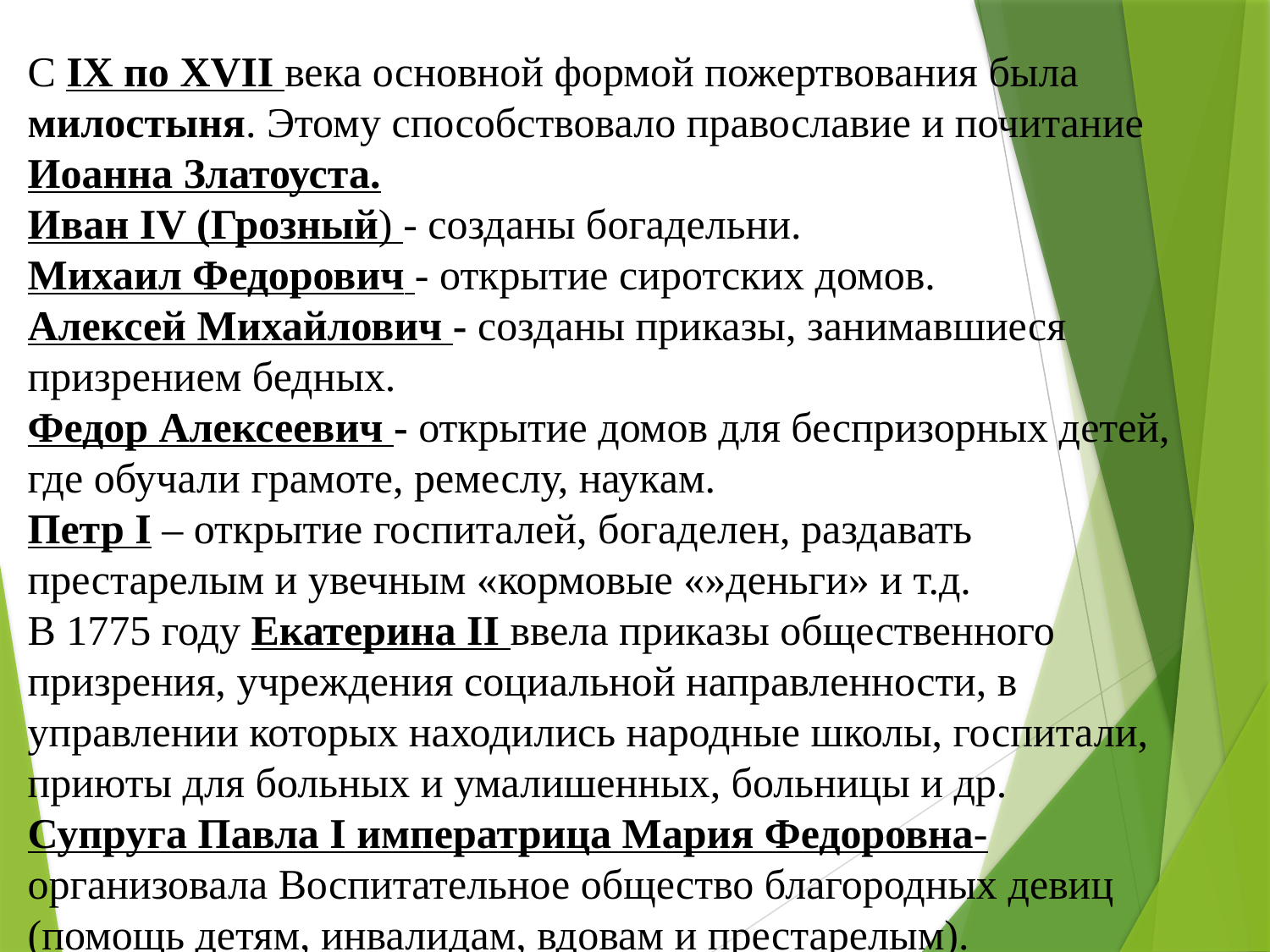

# С IX по XVII века основной формой пожертвования была милостыня. Этому способствовало православие и почитание Иоанна Златоуста.  Иван IV (Грозный) - созданы богадельни. Михаил Федорович - открытие сиротских домов. Алексей Михайлович - созданы приказы, занимавшиеся призрением бедных. Федор Алексеевич - открытие домов для беспризорных детей, где обучали грамоте, ремеслу, наукам. Петр I – открытие госпиталей, богаделен, раздавать престарелым и увечным «кормовые «»деньги» и т.д. В 1775 году Екатерина II ввела приказы общественного призрения, учреждения социальной направленности, в управлении которых находились народные школы, госпитали, приюты для больных и умалишенных, больницы и др.  Супруга Павла I императрица Мария Федоровна- организовала Воспитательное общество благородных девиц (помощь детям, инвалидам, вдовам и престарелым).